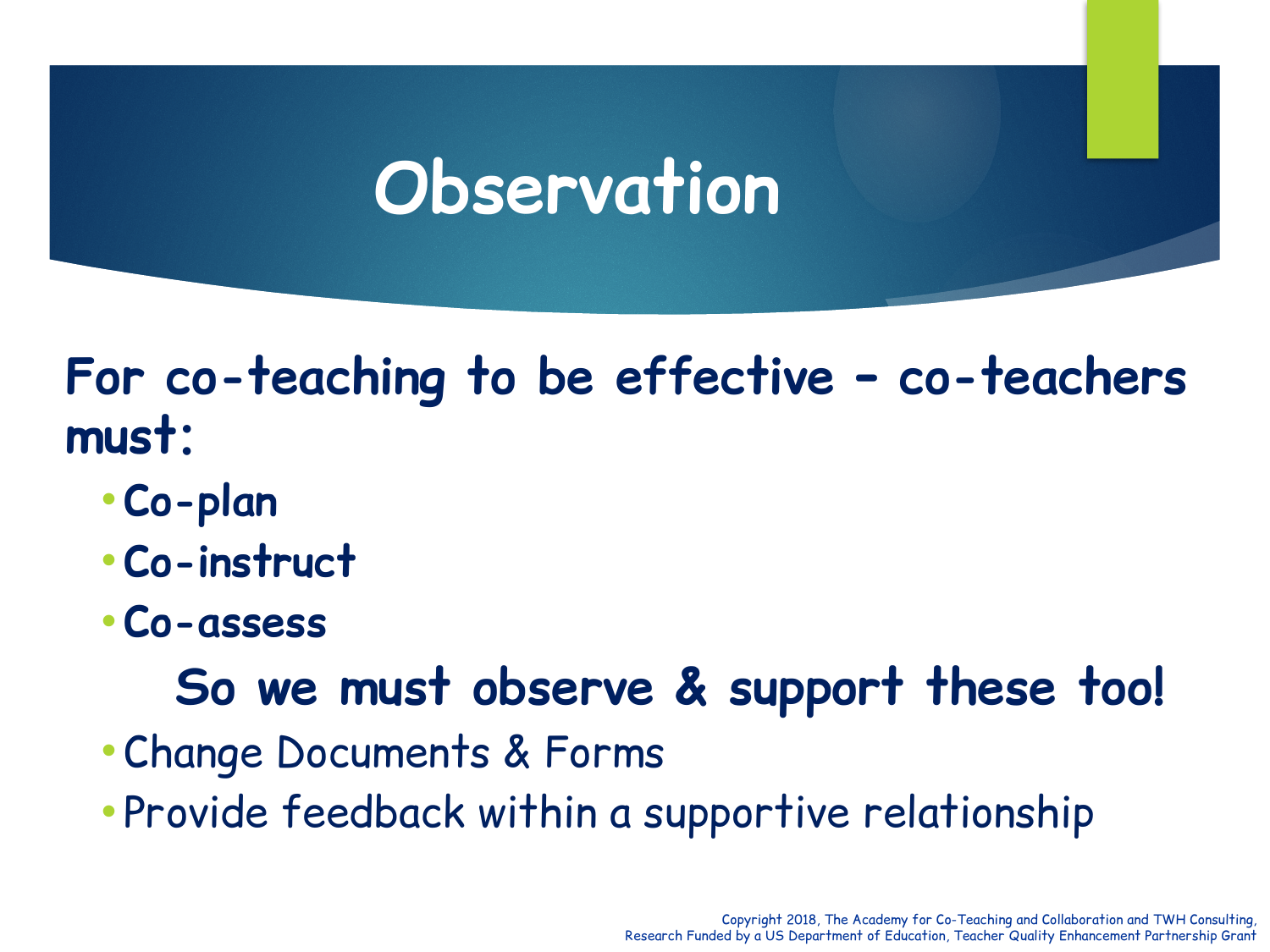

# Observation
For co-teaching to be effective – co-teachers must:
Co-plan
Co-instruct
Co-assess
So we must observe & support these too!
Change Documents & Forms
Provide feedback within a supportive relationship

Copyright 2018, The Academy for Co-Teaching and Collaboration and TWH Consulting,
Research Funded by a US Department of Education, Teacher Quality Enhancement Partnership Grant